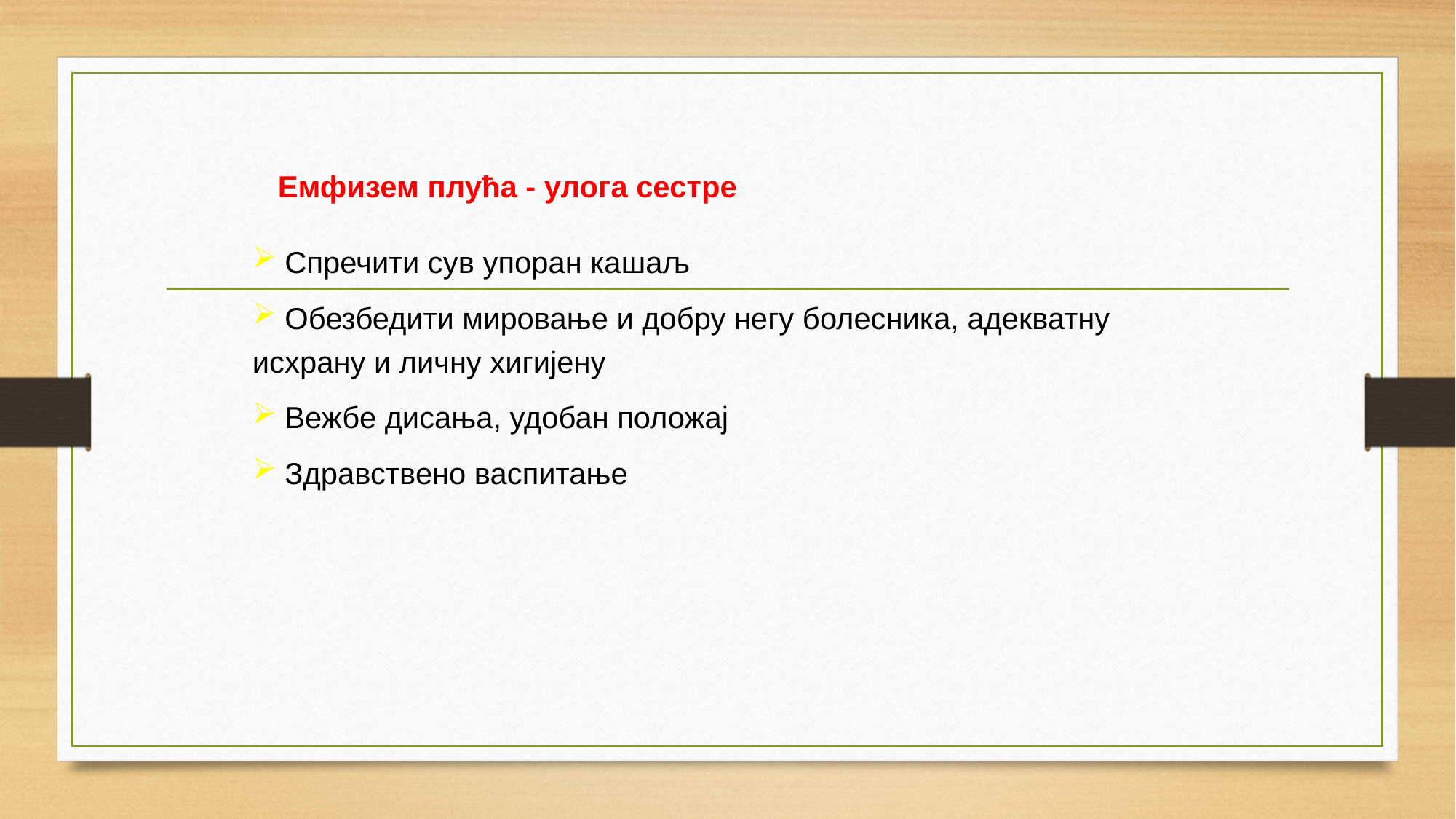

Емфизем плућа - улога сестре
 Спречити сув упоран кашаљ
 Обезбедити мировање и добру негу болесника, адекватну исхрану и личну хигијену
 Вежбе дисања, удобан положај
 Здравствено васпитање